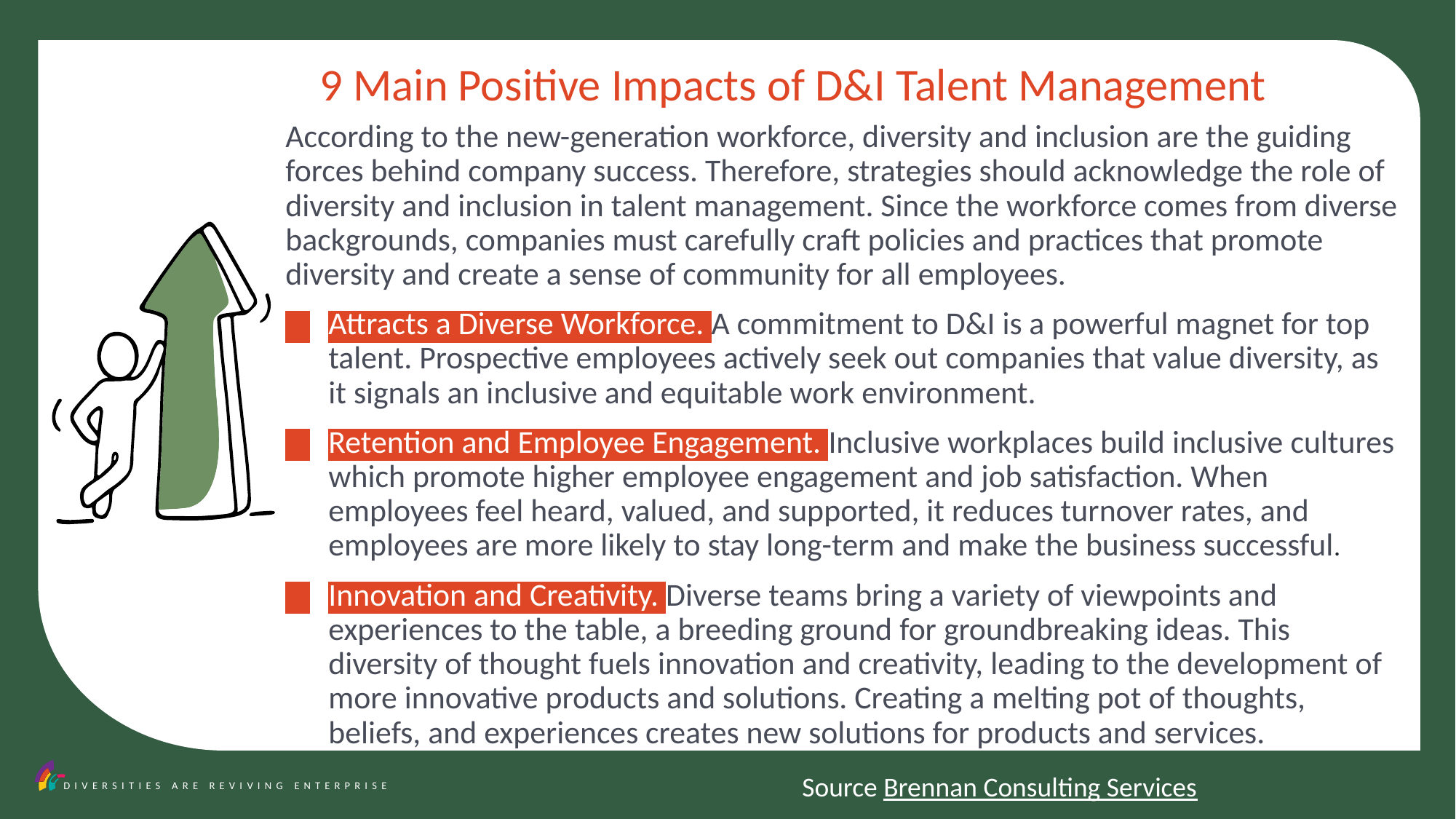

9 Main Positive Impacts of D&I Talent Management
According to the new-generation workforce, diversity and inclusion are the guiding forces behind company success. Therefore, strategies should acknowledge the role of diversity and inclusion in talent management. Since the workforce comes from diverse backgrounds, companies must carefully craft policies and practices that promote diversity and create a sense of community for all employees.
Attracts a Diverse Workforce. A commitment to D&I is a powerful magnet for top talent. Prospective employees actively seek out companies that value diversity, as it signals an inclusive and equitable work environment.
Retention and Employee Engagement. Inclusive workplaces build inclusive cultures which promote higher employee engagement and job satisfaction. When employees feel heard, valued, and supported, it reduces turnover rates, and employees are more likely to stay long-term and make the business successful.
Innovation and Creativity. Diverse teams bring a variety of viewpoints and experiences to the table, a breeding ground for groundbreaking ideas. This diversity of thought fuels innovation and creativity, leading to the development of more innovative products and solutions. Creating a melting pot of thoughts, beliefs, and experiences creates new solutions for products and services.

Source Brennan Consulting Services